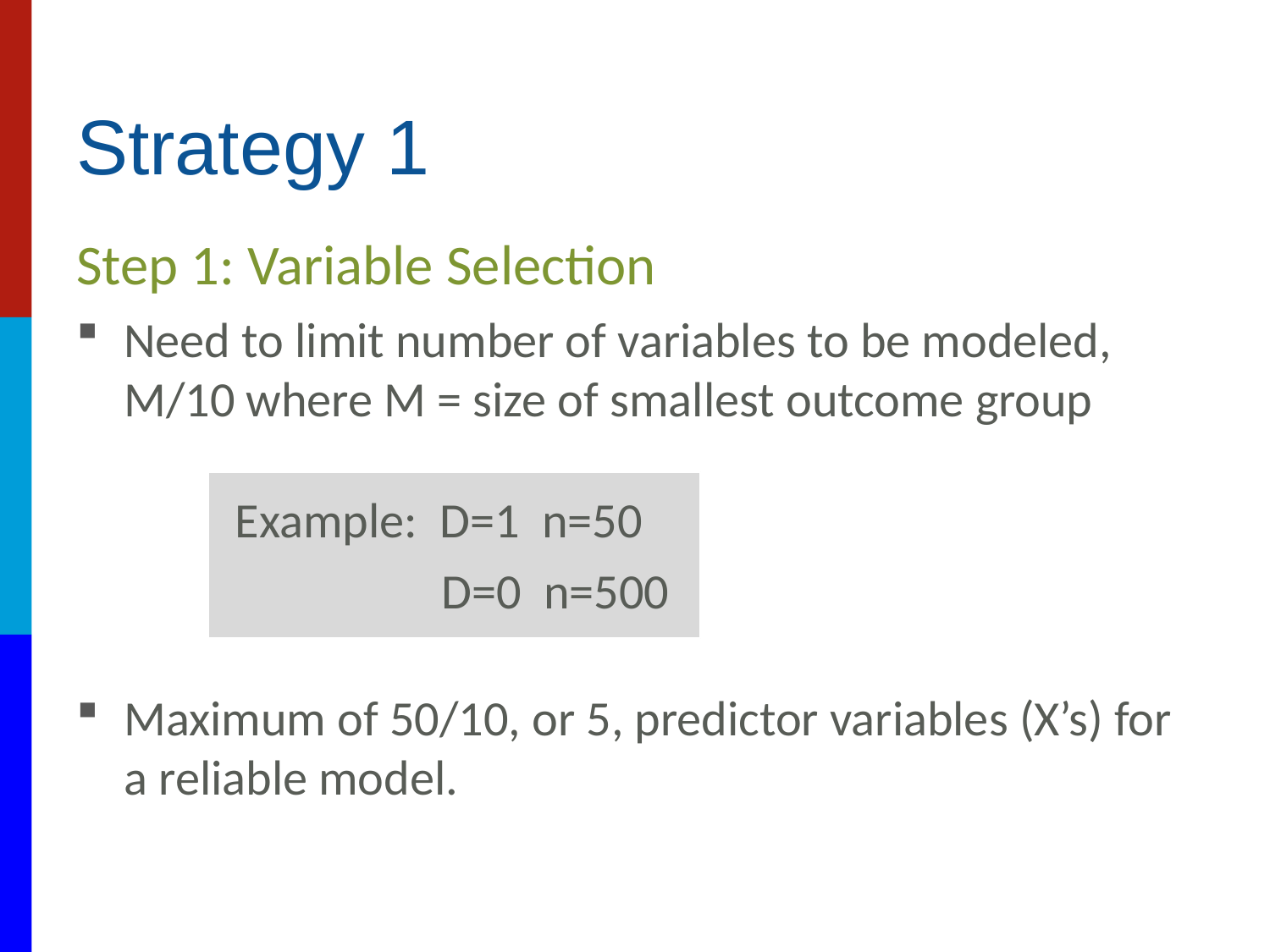

# Strategy 1
Step 1: Variable Selection
Need to limit number of variables to be modeled,   M/10 where M = size of smallest outcome group

Example:  D=1  n=50
          D=0  n=500

Maximum of 50/10, or 5, predictor variables (X’s) for a reliable model.